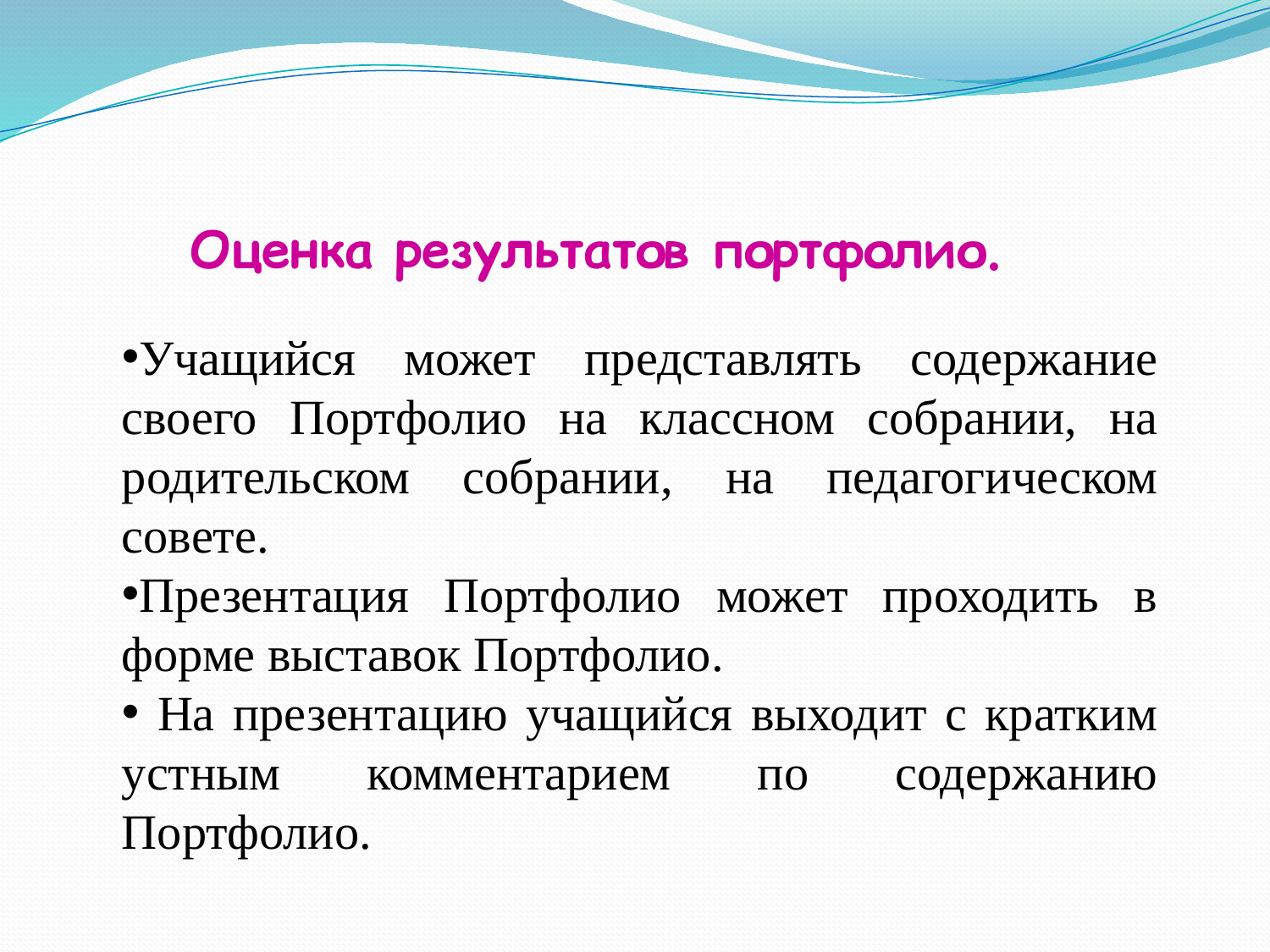

# Оценка результатов портфолио.
Учащийся может представлять содержание своего Портфолио на классном собрании, на родительском собрании, на педагогическом совете.
Презентация Портфолио может проходить в форме выставок Портфолио.
 На презентацию учащийся выходит с кратким устным комментарием по содержанию Портфолио.